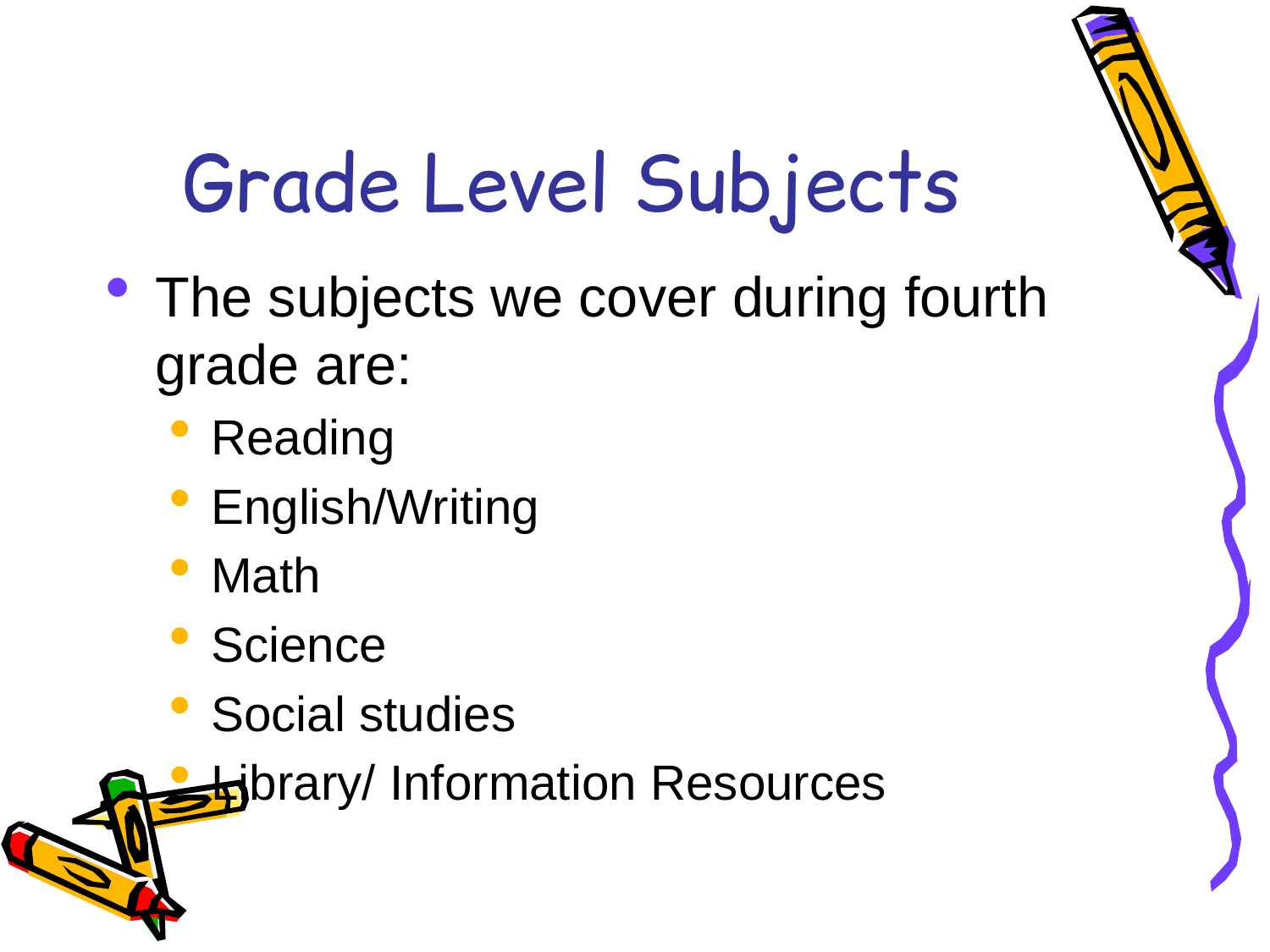

# Grade Level Subjects
The subjects we cover during fourth grade are:
Reading
English/Writing
Math
Science
Social studies
Library/ Information Resources